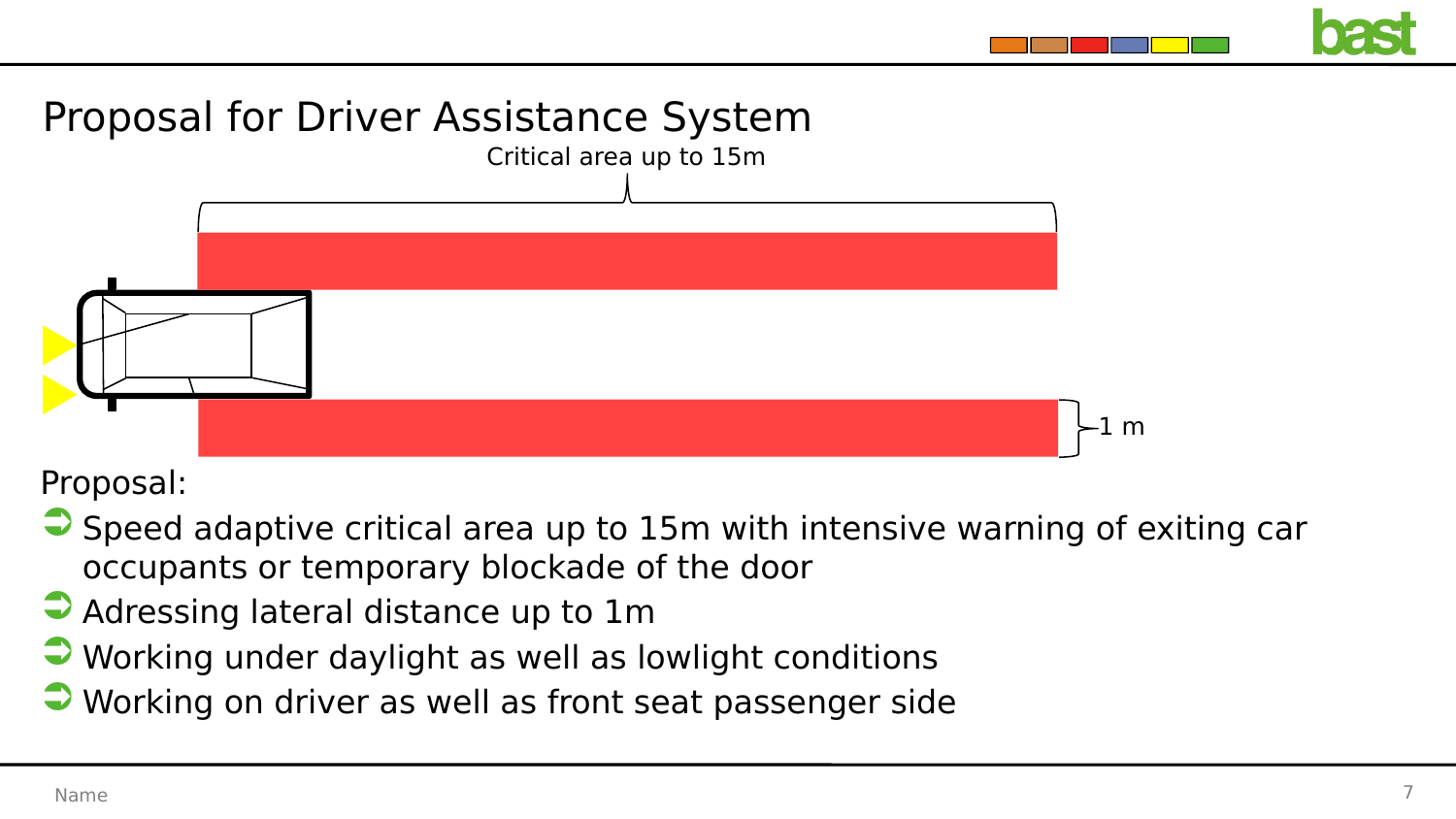

# Proposal for Driver Assistance System
Critical area up to 15m

1 m
Proposal:
Speed adaptive critical area up to 15m with intensive warning of exiting car occupants or temporary blockade of the door
Adressing lateral distance up to 1m
Working under daylight as well as lowlight conditions
Working on driver as well as front seat passenger side